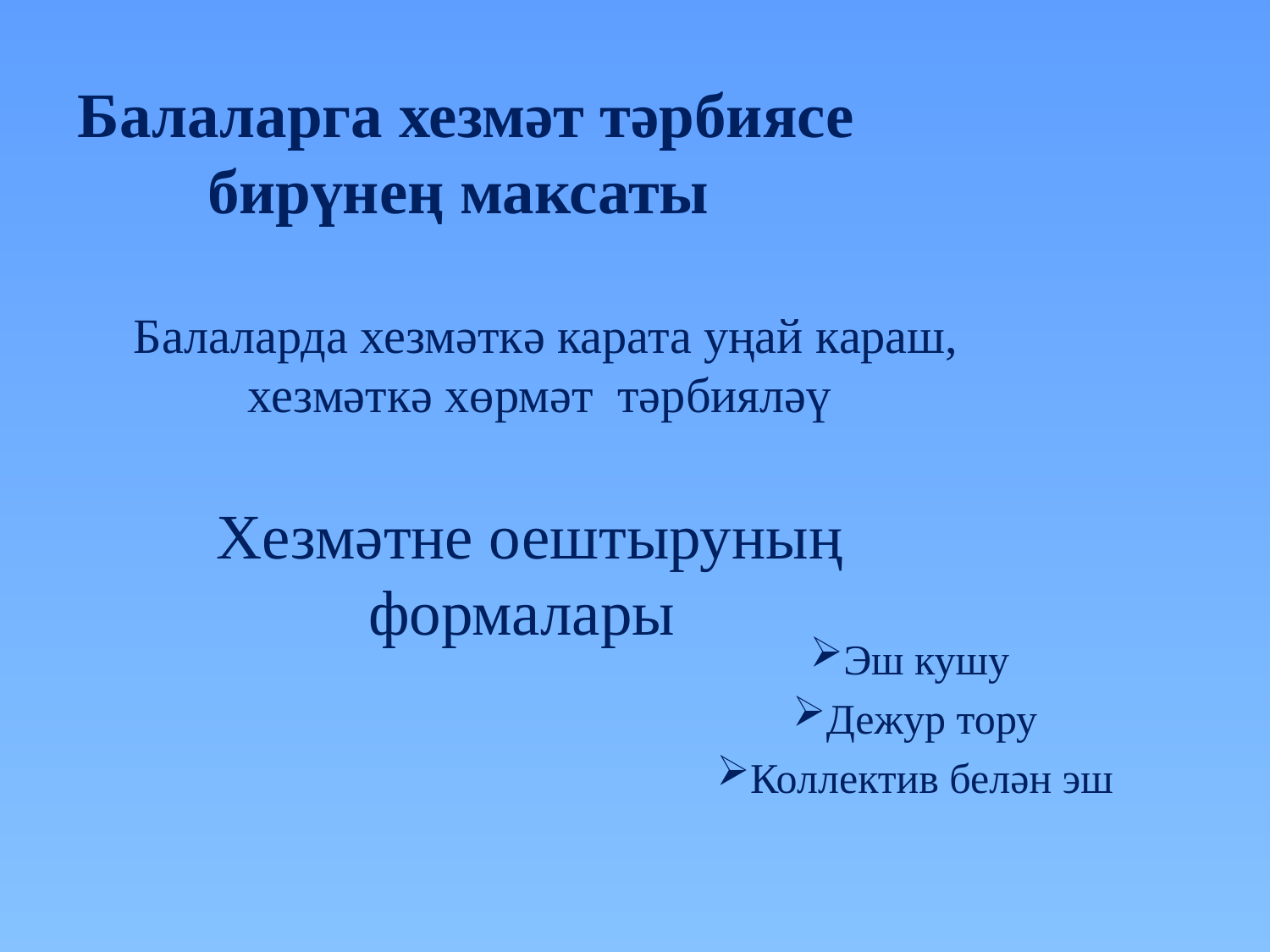

# Балаларга хезмәт тәрбиясе бирүнең максаты
Балаларда хезмәткә карата уңай караш, хезмәткә хөрмәт  тәрбияләү
Хезмәтне оештыруның формалары
Эш кушу
Дежур тору
Коллектив белән эш